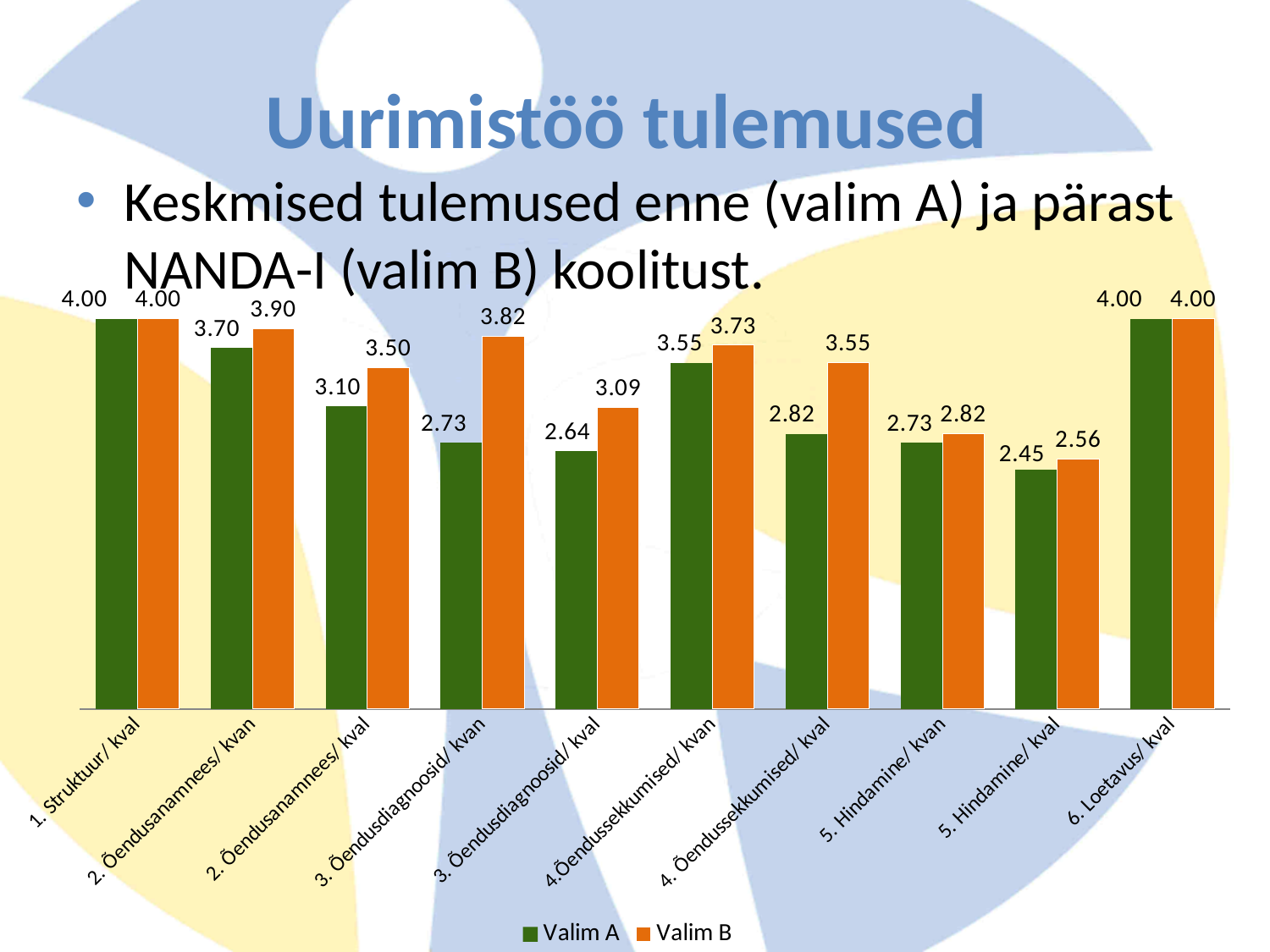

# Uurimistöö tulemused
Keskmised tulemused enne (valim A) ja pärast NANDA-I (valim B) koolitust.

### Chart

| Category | Valim A | Valim B |
|---|---|---|
| 1. Struktuur/ kval | 4.0 | 4.0 |
| 2. Õendusanamnees/ kvan | 3.7 | 3.9 |
| 2. Õendusanamnees/ kval | 3.1 | 3.5 |
| 3. Õendusdiagnoosid/ kvan | 2.73 | 3.82 |
| 3. Õendusdiagnoosid/ kval | 2.64 | 3.09 |
| 4.Õendussekkumised/ kvan | 3.55 | 3.73 |
| 4. Õendussekkumised/ kval | 2.82 | 3.55 |
| 5. Hindamine/ kvan | 2.73 | 2.82 |
| 5. Hindamine/ kval | 2.45 | 2.56 |
| 6. Loetavus/ kval | 4.0 | 4.0 |